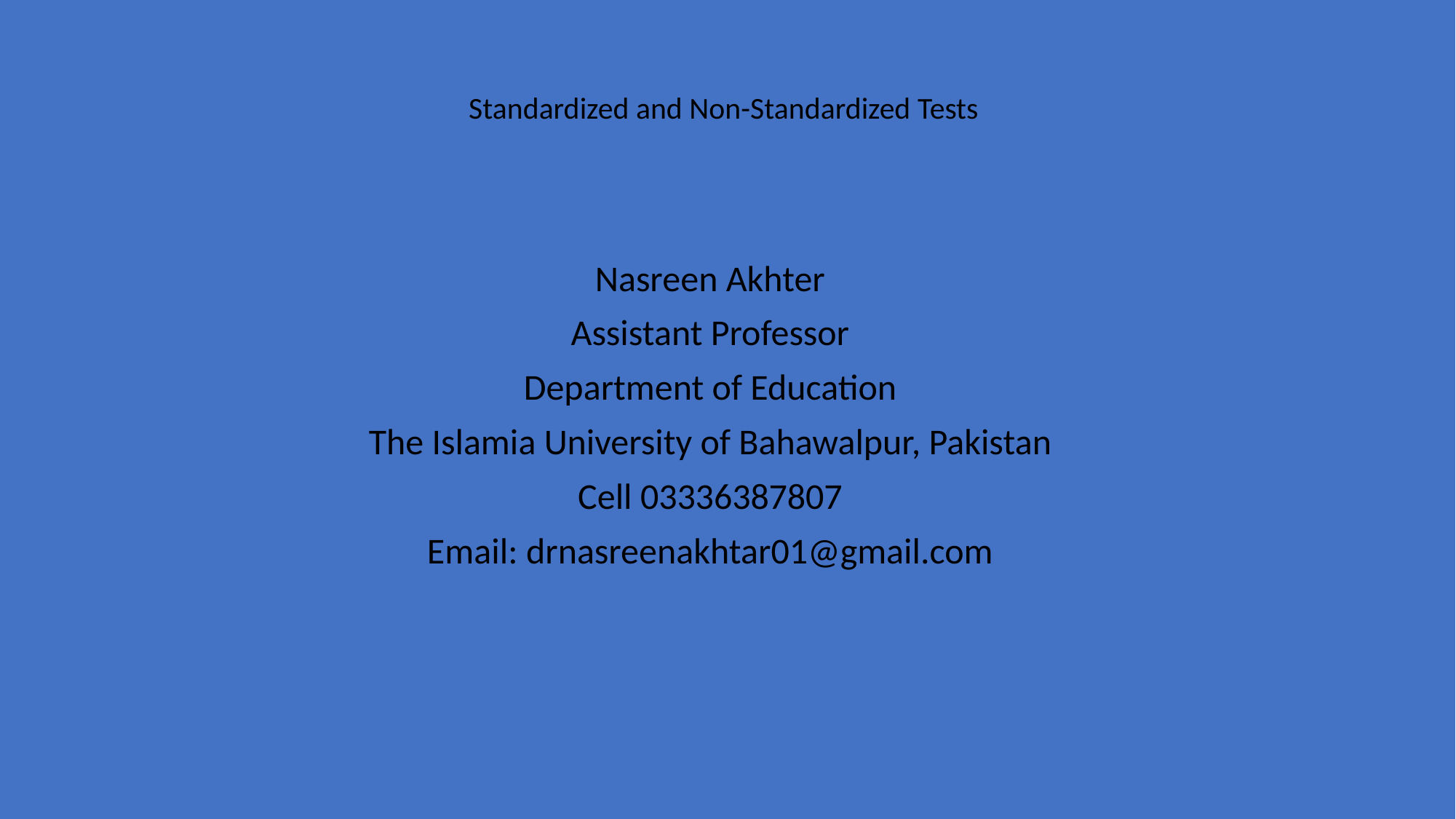

# Standardized and Non-Standardized Tests
Nasreen Akhter
Assistant Professor
Department of Education
The Islamia University of Bahawalpur, Pakistan
Cell 03336387807
Email: drnasreenakhtar01@gmail.com